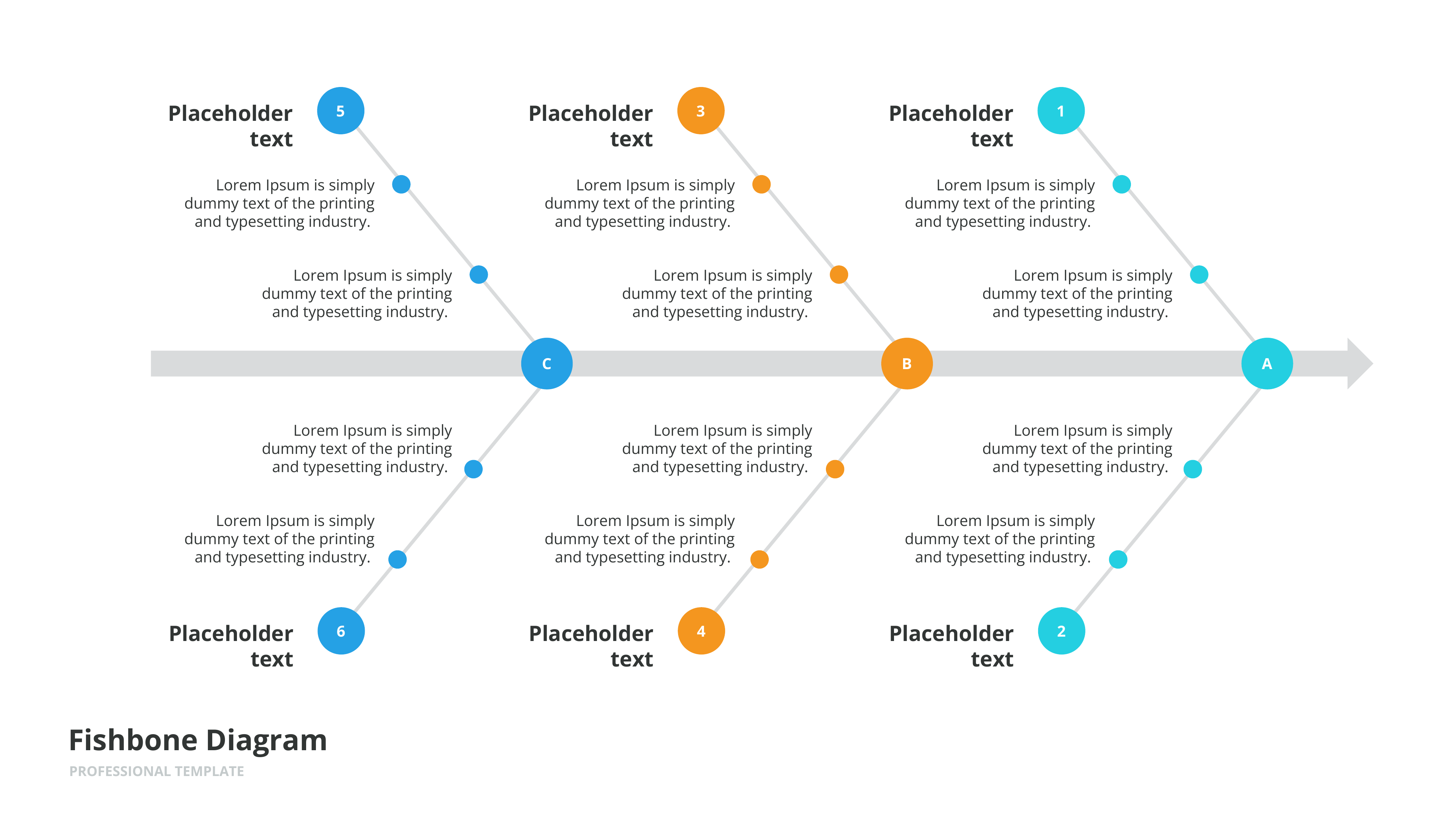

Placeholder text
Placeholder text
Placeholder text
5
3
1
Lorem Ipsum is simply dummy text of the printing and typesetting industry.
Lorem Ipsum is simply dummy text of the printing and typesetting industry.
Lorem Ipsum is simply dummy text of the printing and typesetting industry.

Lorem Ipsum is simply dummy text of the printing and typesetting industry.
Lorem Ipsum is simply dummy text of the printing and typesetting industry.
Lorem Ipsum is simply dummy text of the printing and typesetting industry.

C
B
A

Lorem Ipsum is simply dummy text of the printing and typesetting industry.
Lorem Ipsum is simply dummy text of the printing and typesetting industry.
Lorem Ipsum is simply dummy text of the printing and typesetting industry.

Lorem Ipsum is simply dummy text of the printing and typesetting industry.
Lorem Ipsum is simply dummy text of the printing and typesetting industry.
Lorem Ipsum is simply dummy text of the printing and typesetting industry.

Placeholder text
Placeholder text
Placeholder text
6
4
2